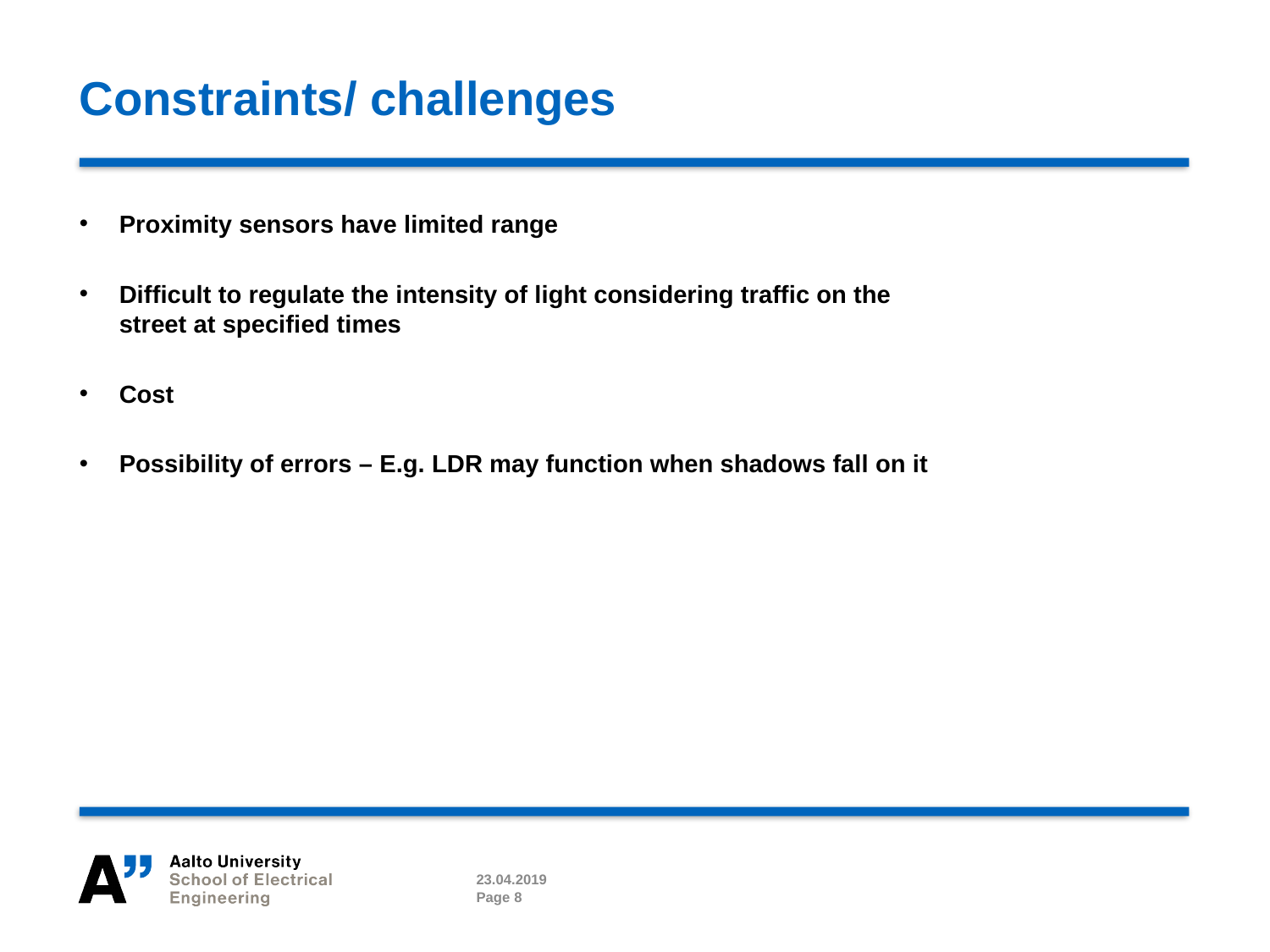

# Constraints/ challenges
Proximity sensors have limited range

Difficult to regulate the intensity of light considering traffic on the street at specified times

Cost

Possibility of errors – E.g. LDR may function when shadows fall on it

23.04.2019
Page 8